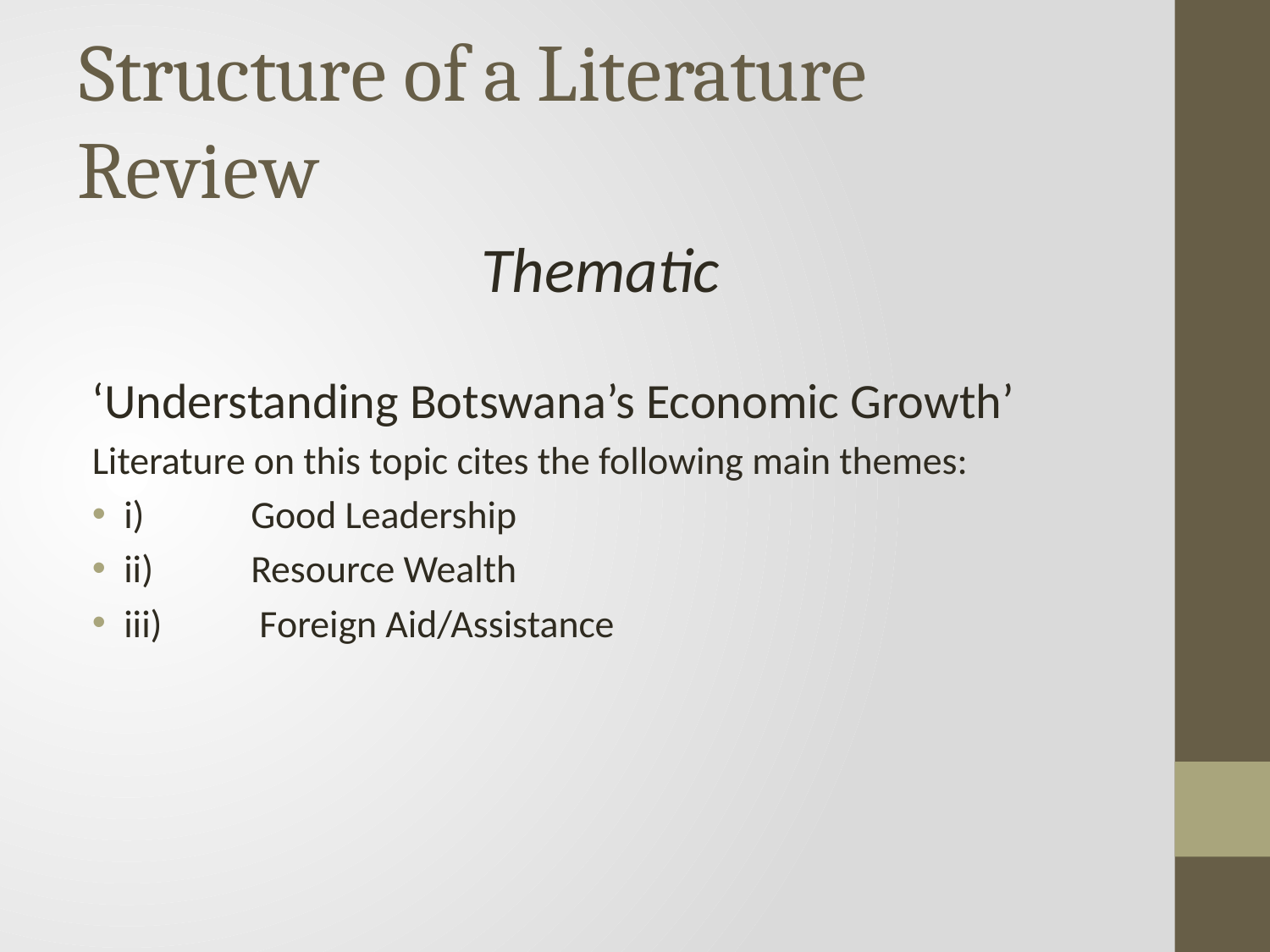

# Structure of a Literature Review
Thematic

‘Understanding Botswana’s Economic Growth’
Literature on this topic cites the following main themes:
i)	Good Leadership
ii)	Resource Wealth
iii)	 Foreign Aid/Assistance